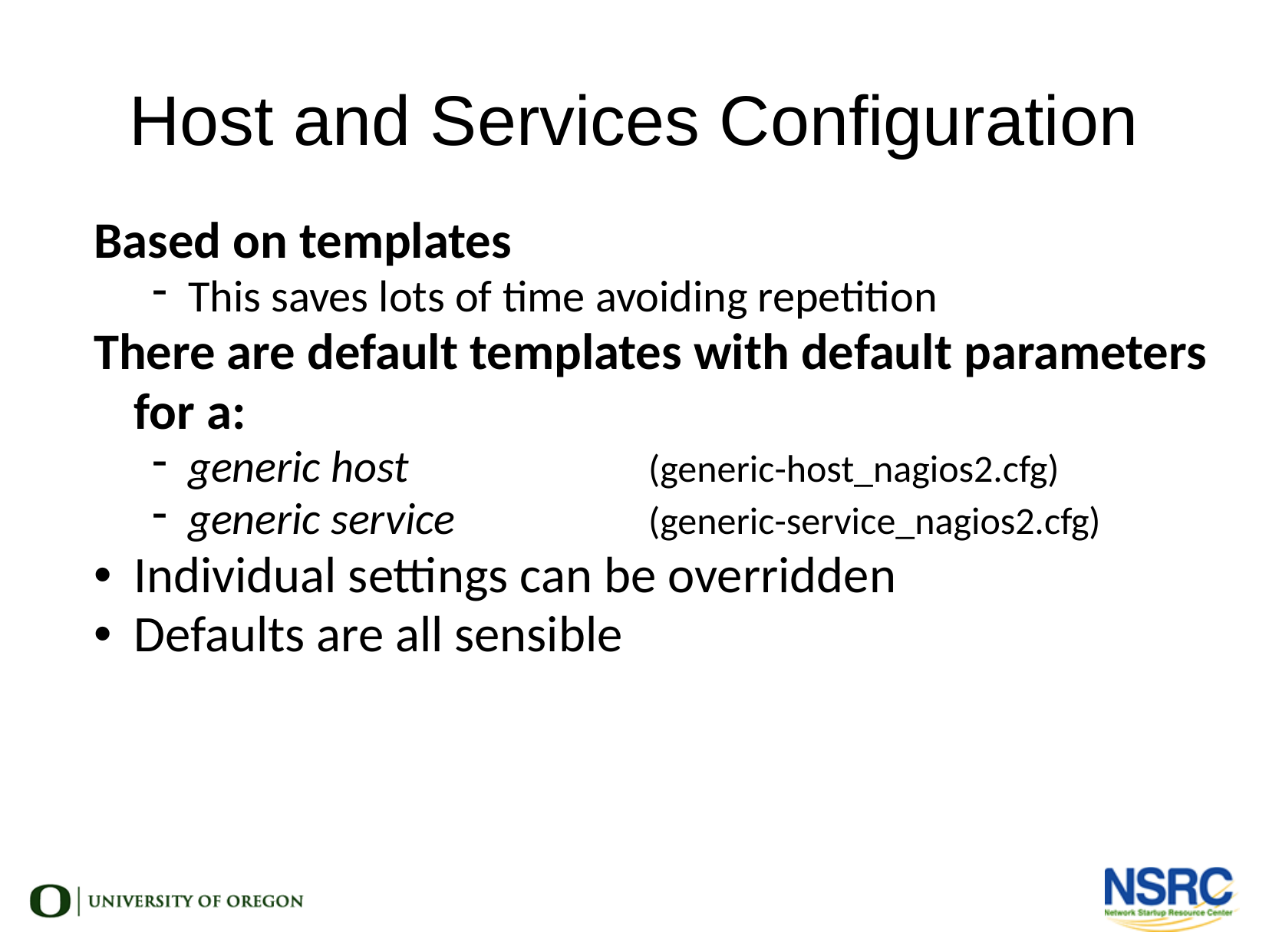

Host and Services Configuration
Based on templates
This saves lots of time avoiding repetition
There are default templates with default parameters for a:
generic host			(generic-host_nagios2.cfg)
generic service		(generic-service_nagios2.cfg)
Individual settings can be overridden
Defaults are all sensible